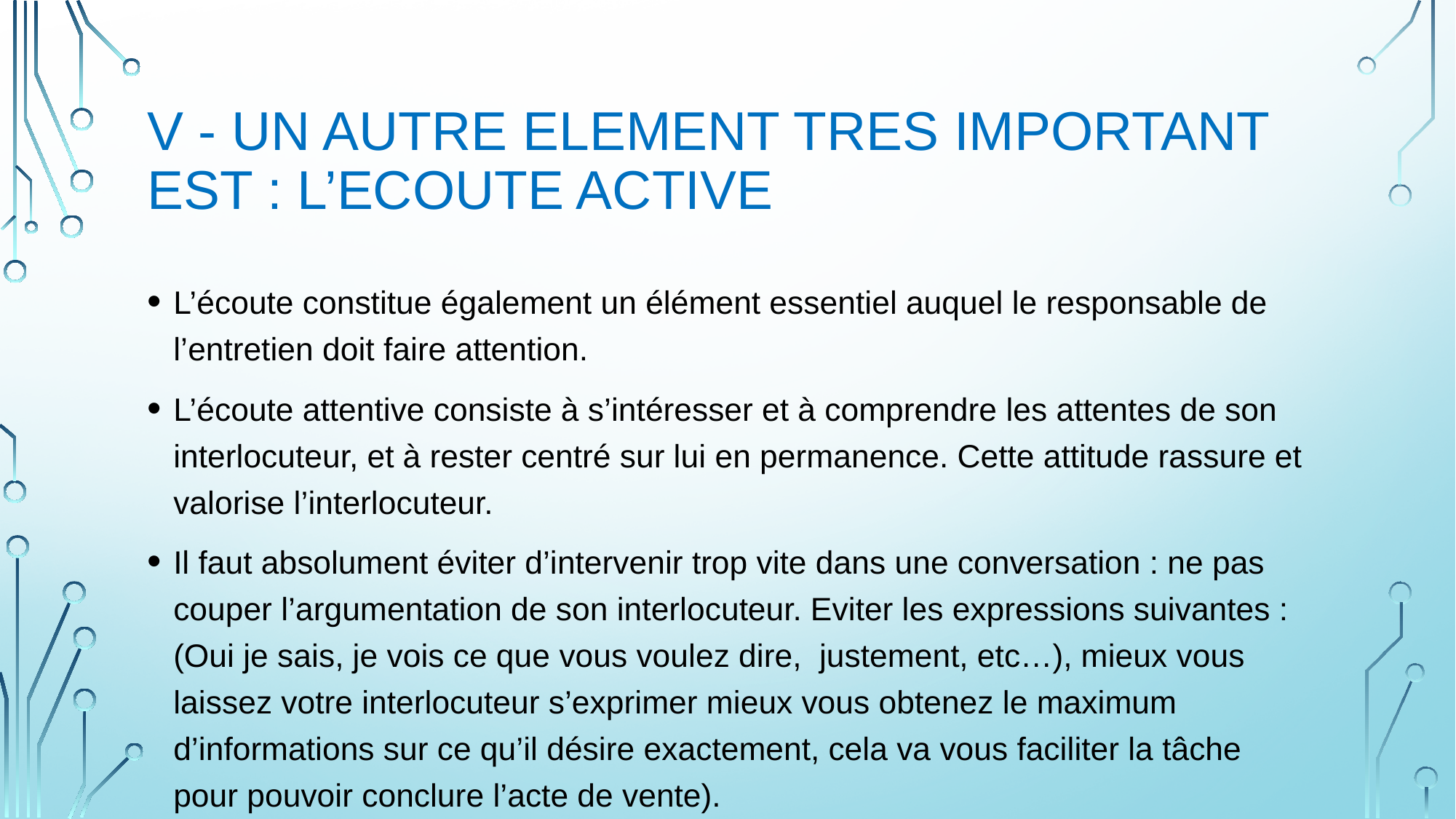

# V - UN AUTRE ELEMENT TRES IMPORTANT EST : L’ECOUTE ACTIVE
L’écoute constitue également un élément essentiel auquel le responsable de l’entretien doit faire attention.
L’écoute attentive consiste à s’intéresser et à comprendre les attentes de son interlocuteur, et à rester centré sur lui en permanence. Cette attitude rassure et valorise l’interlocuteur.
Il faut absolument éviter d’intervenir trop vite dans une conversation : ne pas couper l’argumentation de son interlocuteur. Eviter les expressions suivantes : (Oui je sais, je vois ce que vous voulez dire,  justement, etc…), mieux vous laissez votre interlocuteur s’exprimer mieux vous obtenez le maximum d’informations sur ce qu’il désire exactement, cela va vous faciliter la tâche pour pouvoir conclure l’acte de vente).